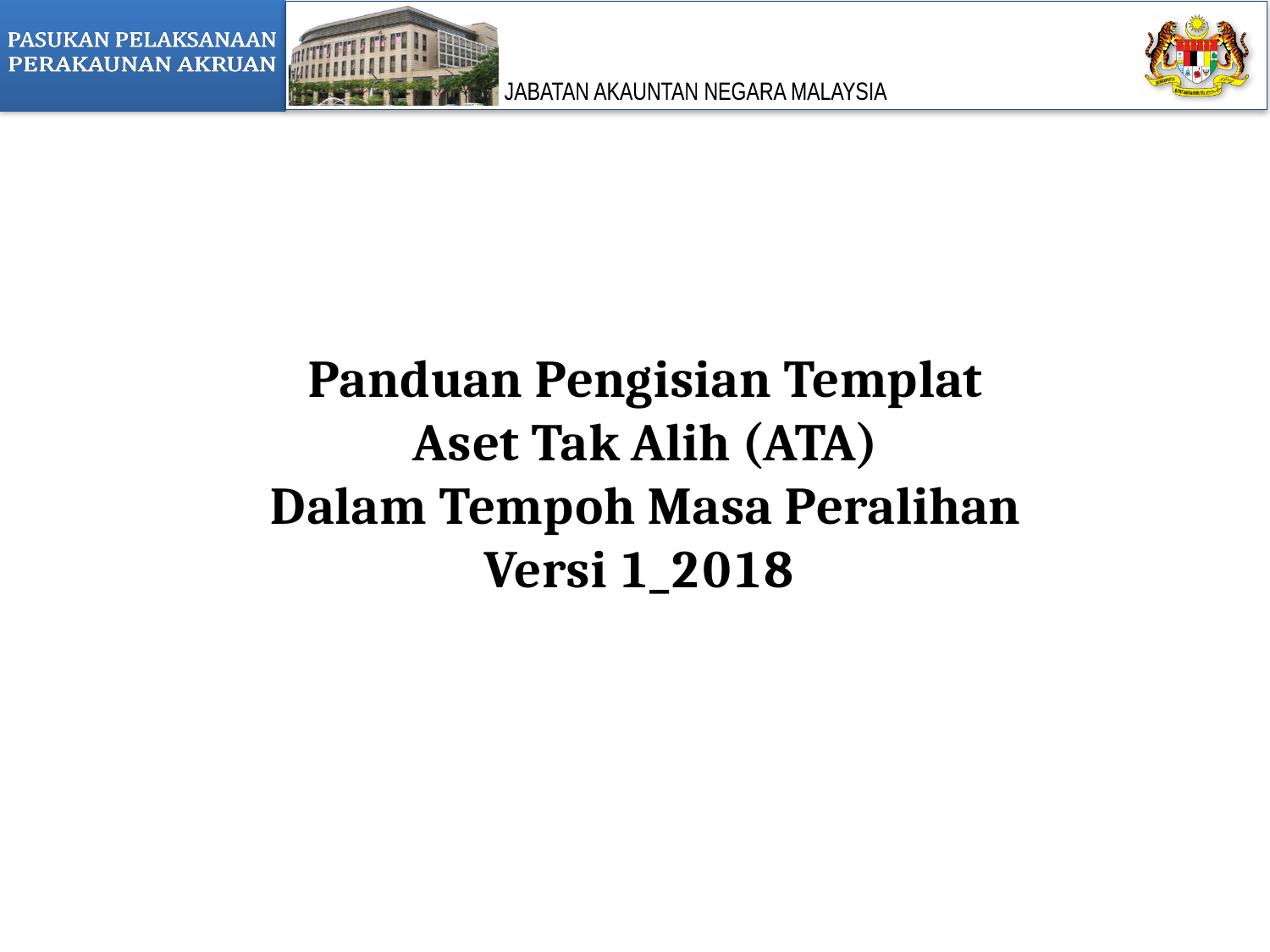

Panduan Pengisian Templat
Aset Tak Alih (ATA)
Dalam Tempoh Masa Peralihan
Versi 1_2018